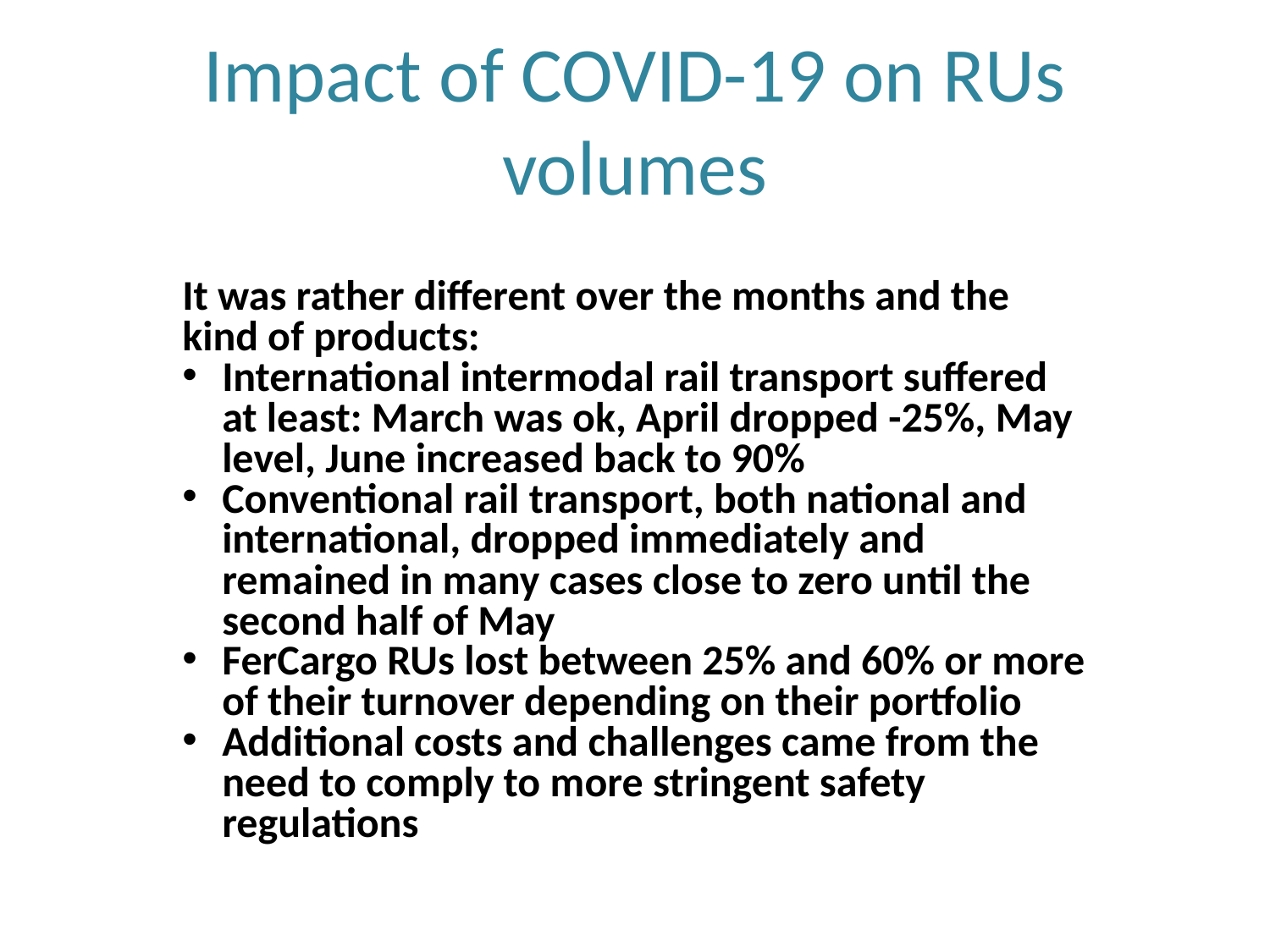

# Impact of COVID-19 on RUs volumes
It was rather different over the months and the kind of products:
International intermodal rail transport suffered at least: March was ok, April dropped -25%, May level, June increased back to 90%
Conventional rail transport, both national and international, dropped immediately and remained in many cases close to zero until the second half of May
FerCargo RUs lost between 25% and 60% or more of their turnover depending on their portfolio
Additional costs and challenges came from the need to comply to more stringent safety regulations